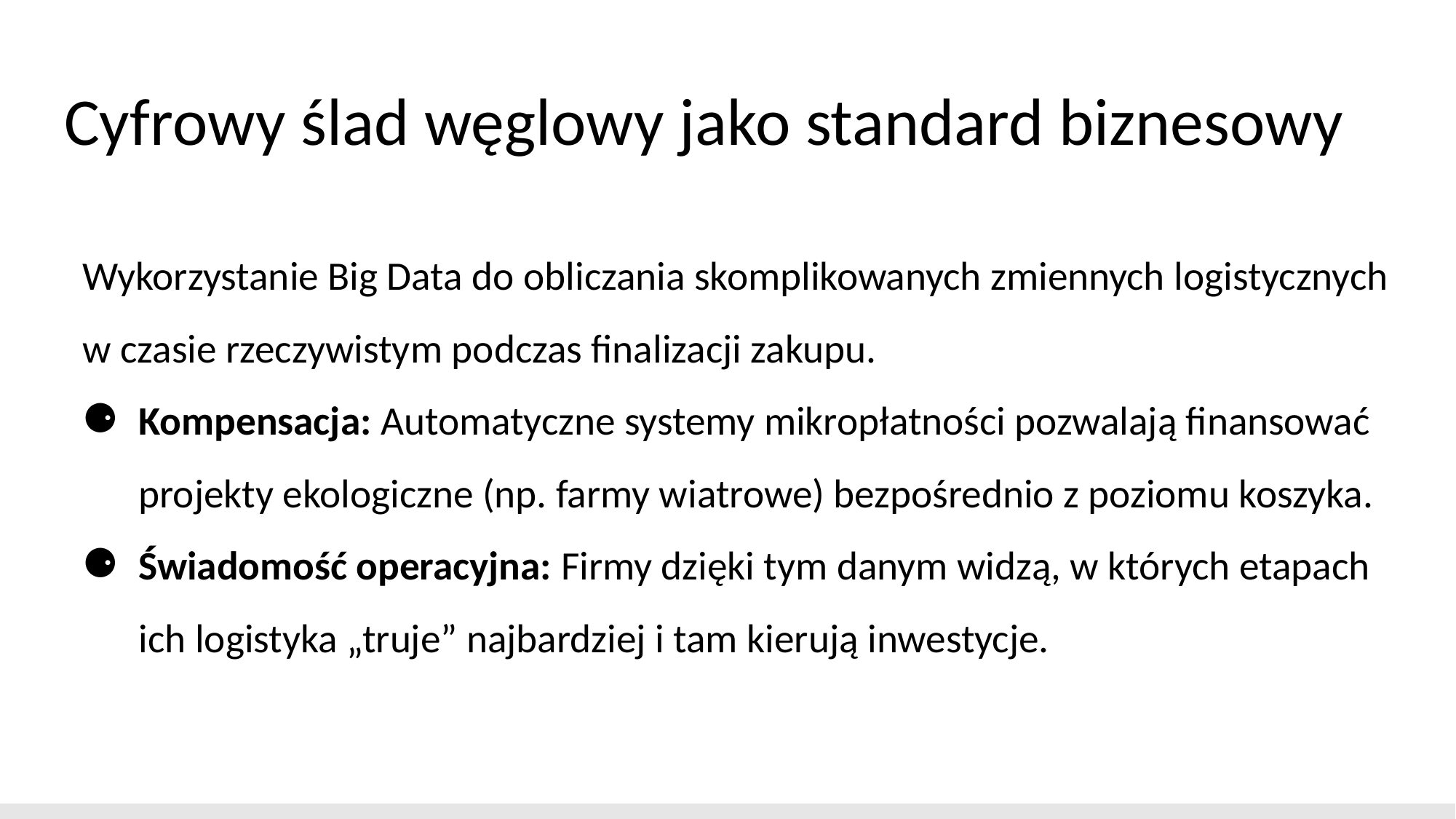

# Cyfrowy ślad węglowy jako standard biznesowy
Wykorzystanie Big Data do obliczania skomplikowanych zmiennych logistycznych w czasie rzeczywistym podczas finalizacji zakupu.
Kompensacja: Automatyczne systemy mikropłatności pozwalają finansować projekty ekologiczne (np. farmy wiatrowe) bezpośrednio z poziomu koszyka.
Świadomość operacyjna: Firmy dzięki tym danym widzą, w których etapach ich logistyka „truje” najbardziej i tam kierują inwestycje.